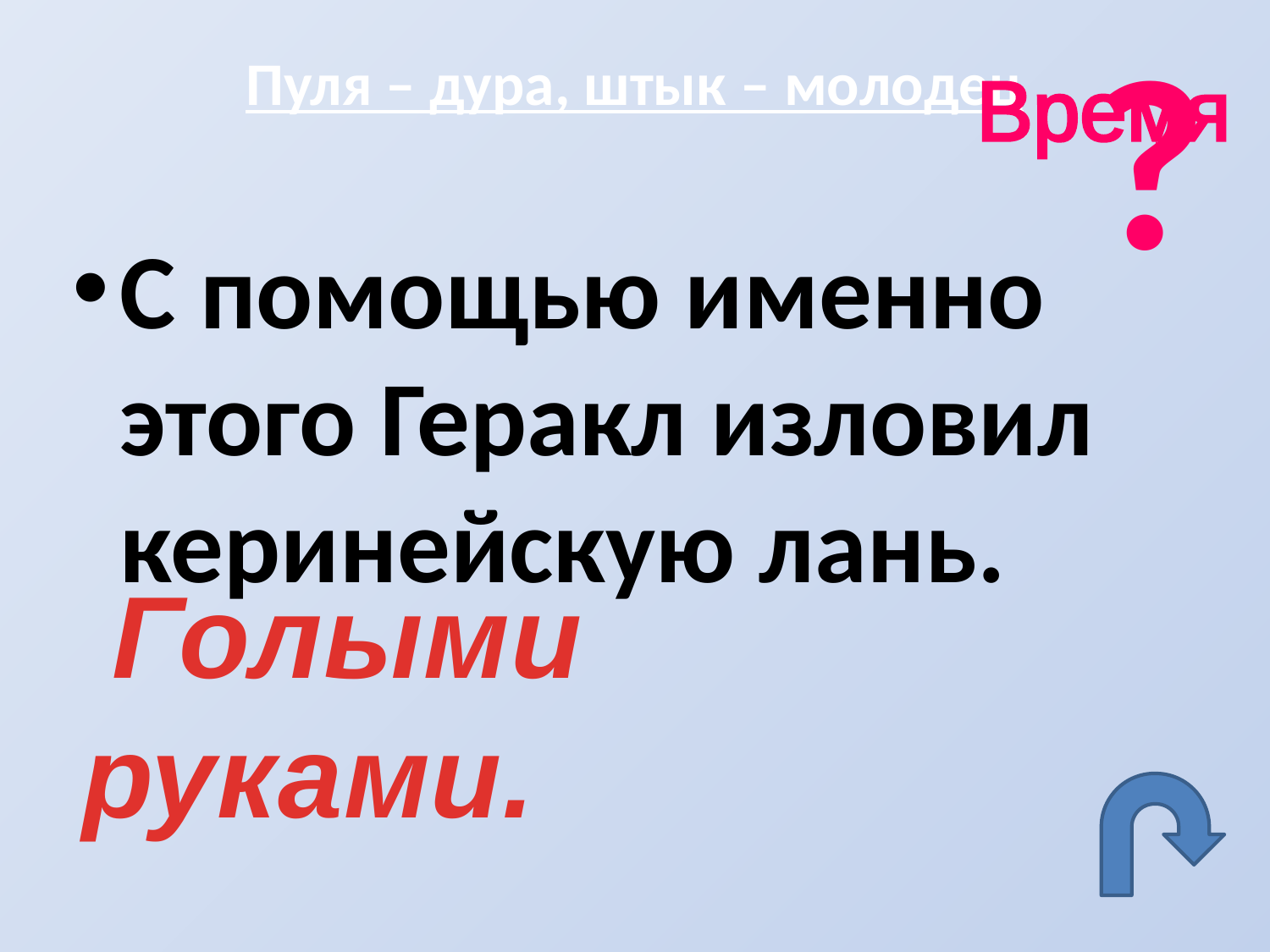

?
# Пуля – дура, штык – молодец
Время
С помощью именно этого Геракл изловил керинейскую лань.

Голыми руками.